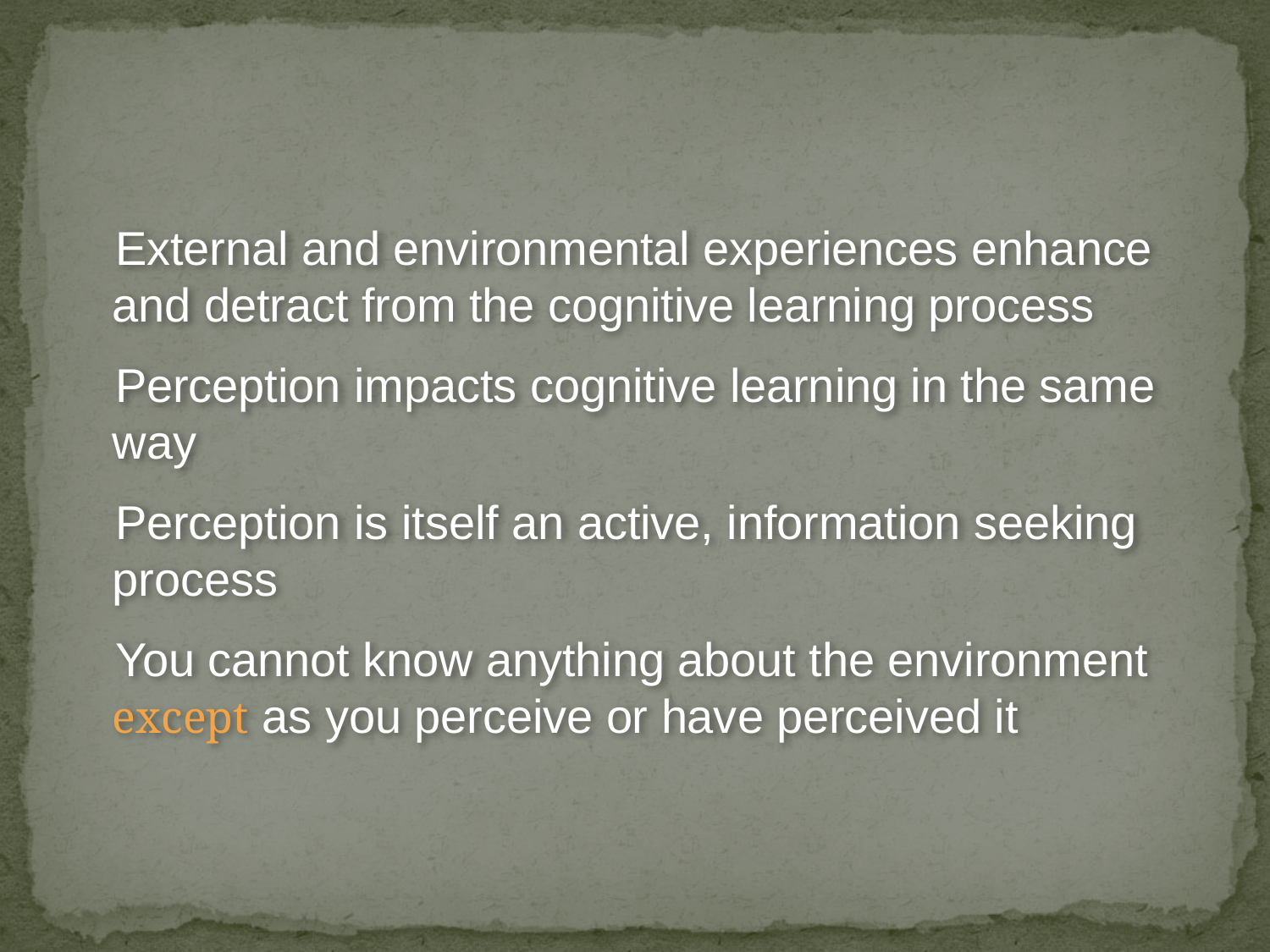

#
   External and environmental experiences enhance and detract from the cognitive learning process
   Perception impacts cognitive learning in the same way
   Perception is itself an active, information seeking process
   You cannot know anything about the environment except as you perceive or have perceived it